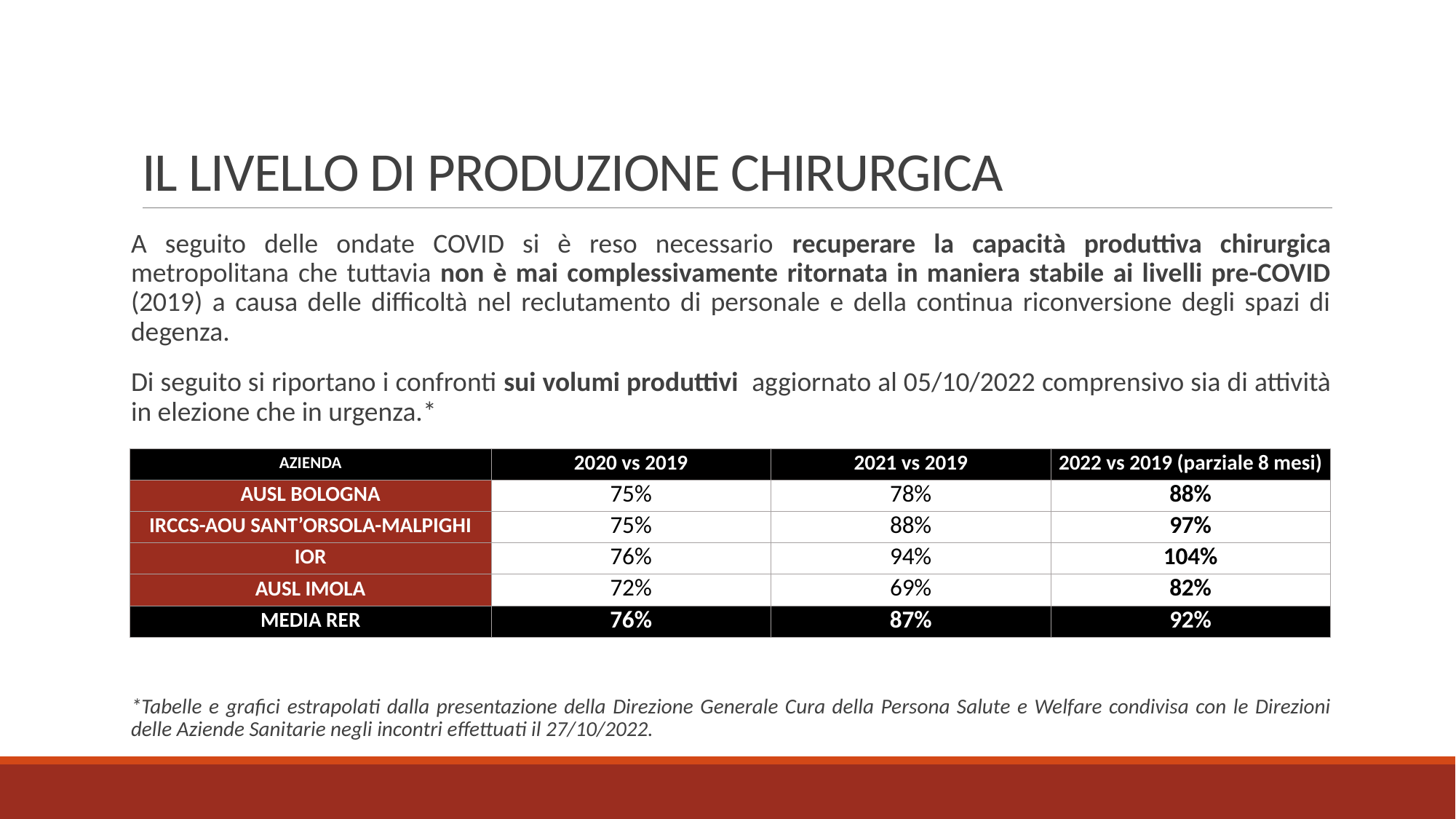

# IL LIVELLO DI PRODUZIONE CHIRURGICA
A seguito delle ondate COVID si è reso necessario recuperare la capacità produttiva chirurgica metropolitana che tuttavia non è mai complessivamente ritornata in maniera stabile ai livelli pre-COVID (2019) a causa delle difficoltà nel reclutamento di personale e della continua riconversione degli spazi di degenza.
Di seguito si riportano i confronti sui volumi produttivi  aggiornato al 05/10/2022 comprensivo sia di attività in elezione che in urgenza.*

*Tabelle e grafici estrapolati dalla presentazione della Direzione Generale Cura della Persona Salute e Welfare condivisa con le Direzioni delle Aziende Sanitarie negli incontri effettuati il 27/10/2022.

| AZIENDA | 2020 vs 2019 | 2021 vs 2019 | 2022 vs 2019 (parziale 8 mesi) |
| --- | --- | --- | --- |
| AUSL BOLOGNA | 75% | 78% | 88% |
| IRCCS-AOU SANT’ORSOLA-MALPIGHI | 75% | 88% | 97% |
| IOR | 76% | 94% | 104% |
| AUSL IMOLA | 72% | 69% | 82% |
| MEDIA RER | 76% | 87% | 92% |